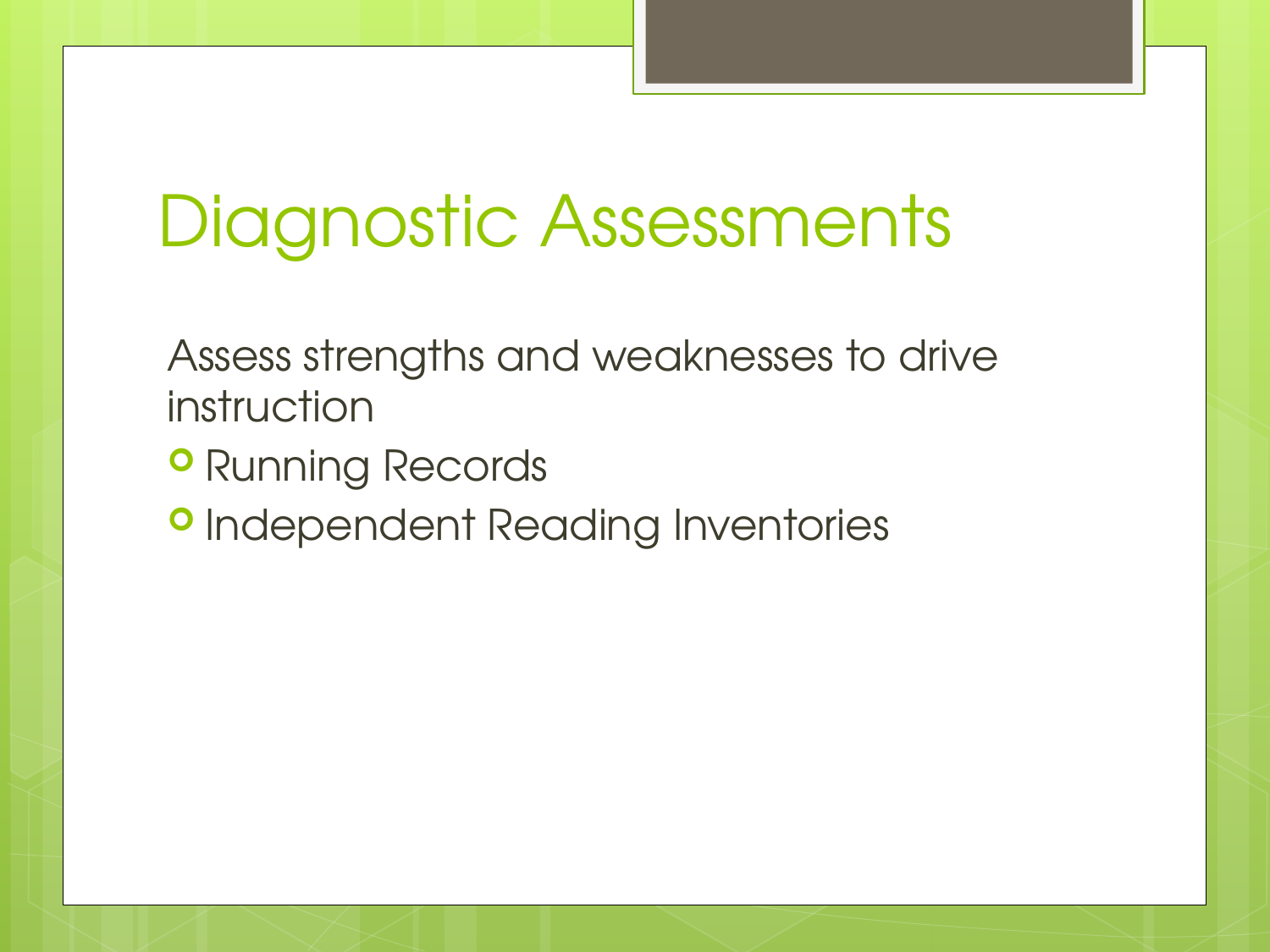

# Diagnostic Assessments
Assess strengths and weaknesses to drive instruction
Running Records
Independent Reading Inventories